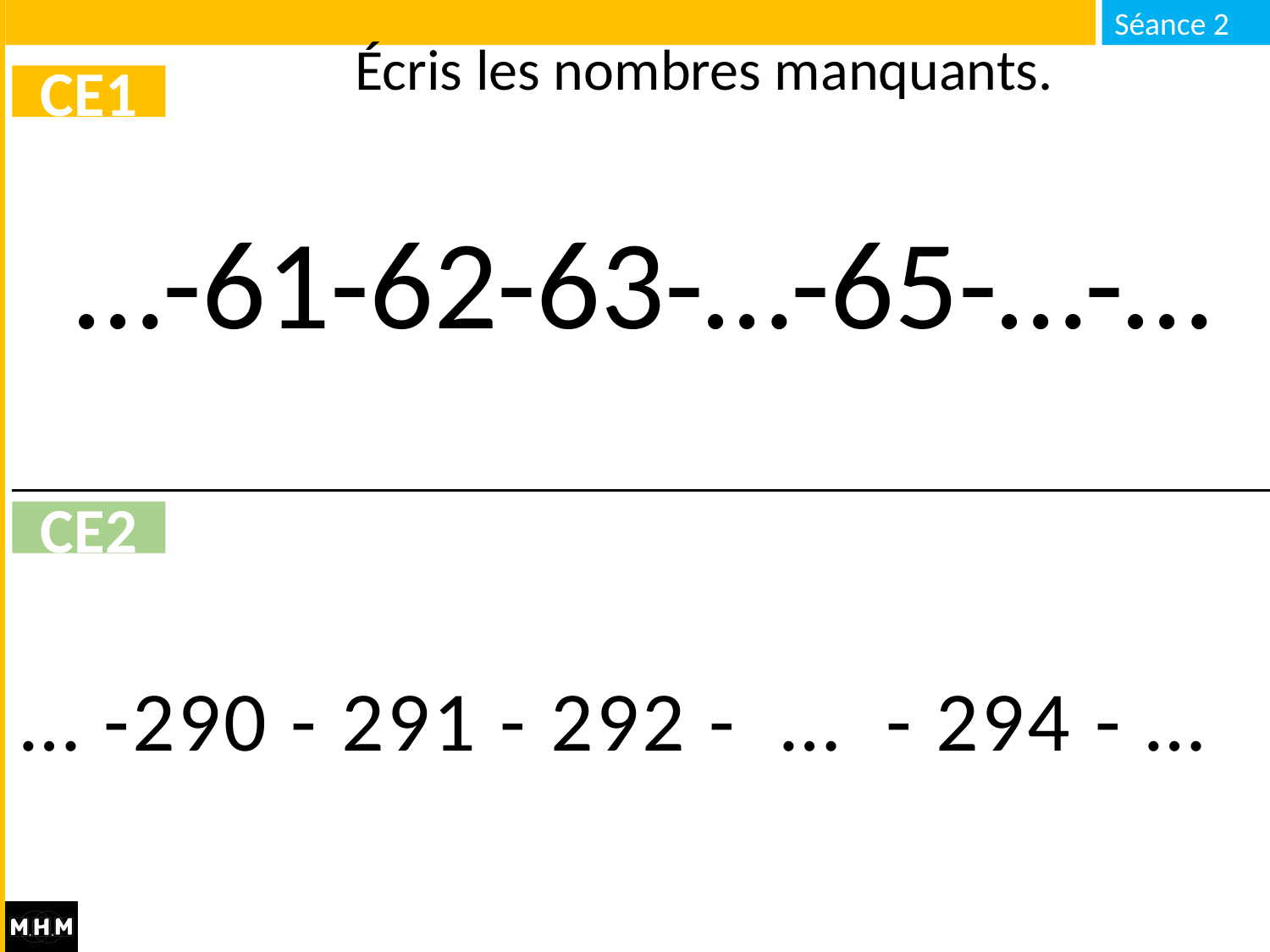

# Écris les nombres manquants.
CE1
…-61-62-63-…-65-…-…
CE1
CE2
… -290 - 291 - 292 -  …  - 294 - …